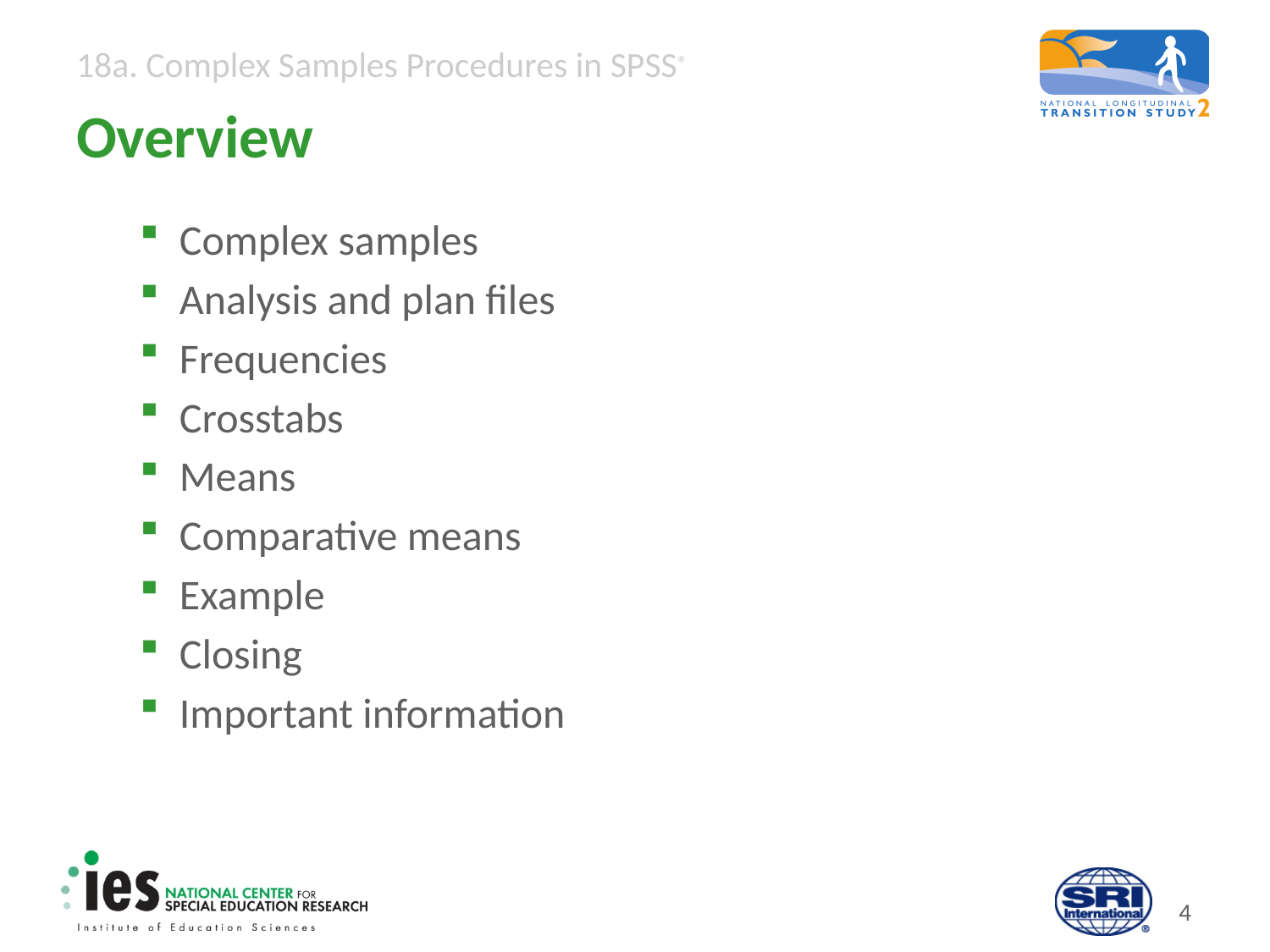

# Overview
Complex samples
Analysis and plan files
Frequencies
Crosstabs
Means
Comparative means
Example
Closing
Important information
4